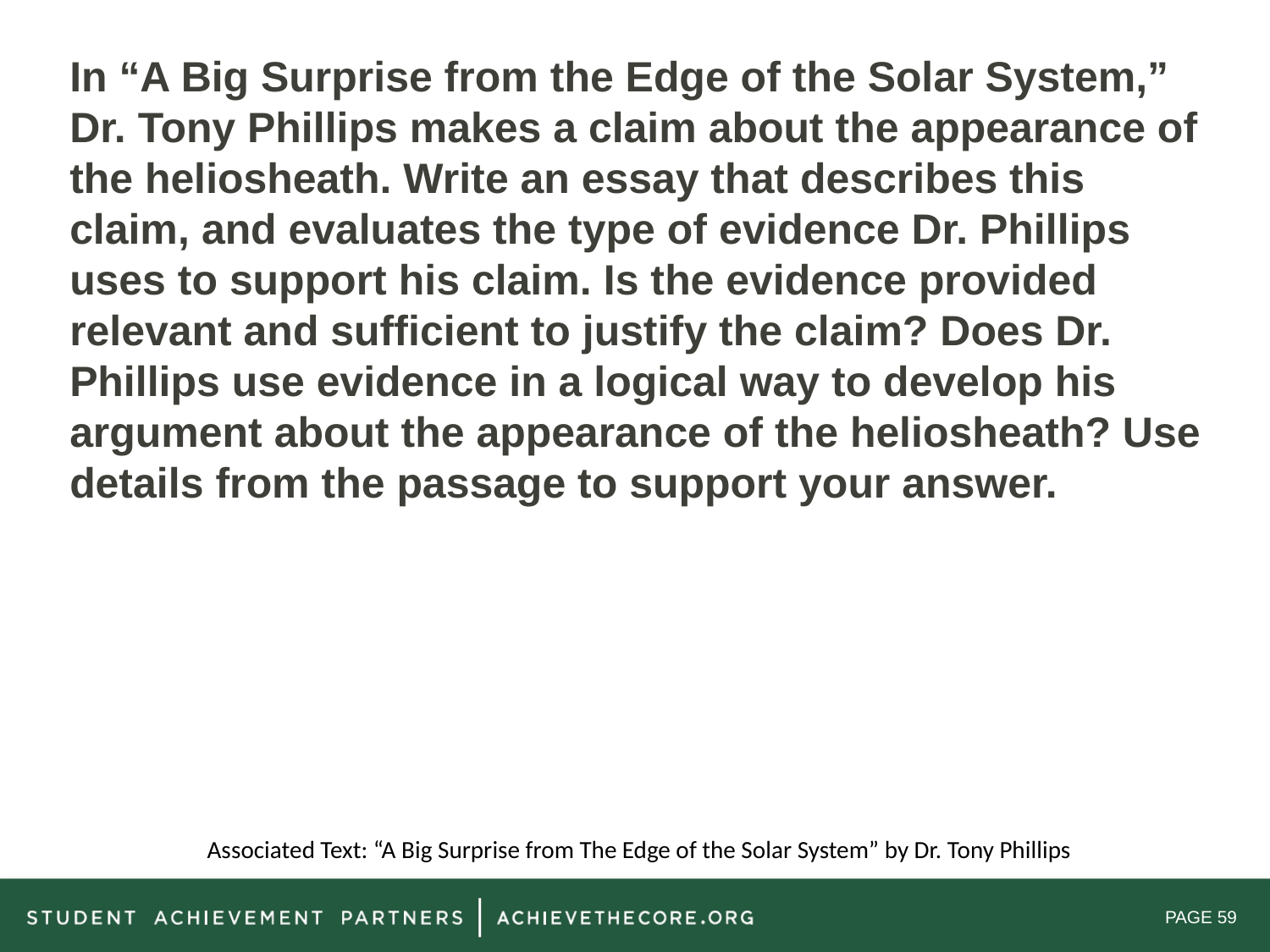

In “A Big Surprise from the Edge of the Solar System,” Dr. Tony Phillips makes a claim about the appearance of the heliosheath. Write an essay that describes this claim, and evaluates the type of evidence Dr. Phillips uses to support his claim. Is the evidence provided relevant and sufficient to justify the claim? Does Dr. Phillips use evidence in a logical way to develop his argument about the appearance of the heliosheath? Use details from the passage to support your answer.
Associated Text: “A Big Surprise from The Edge of the Solar System” by Dr. Tony Phillips